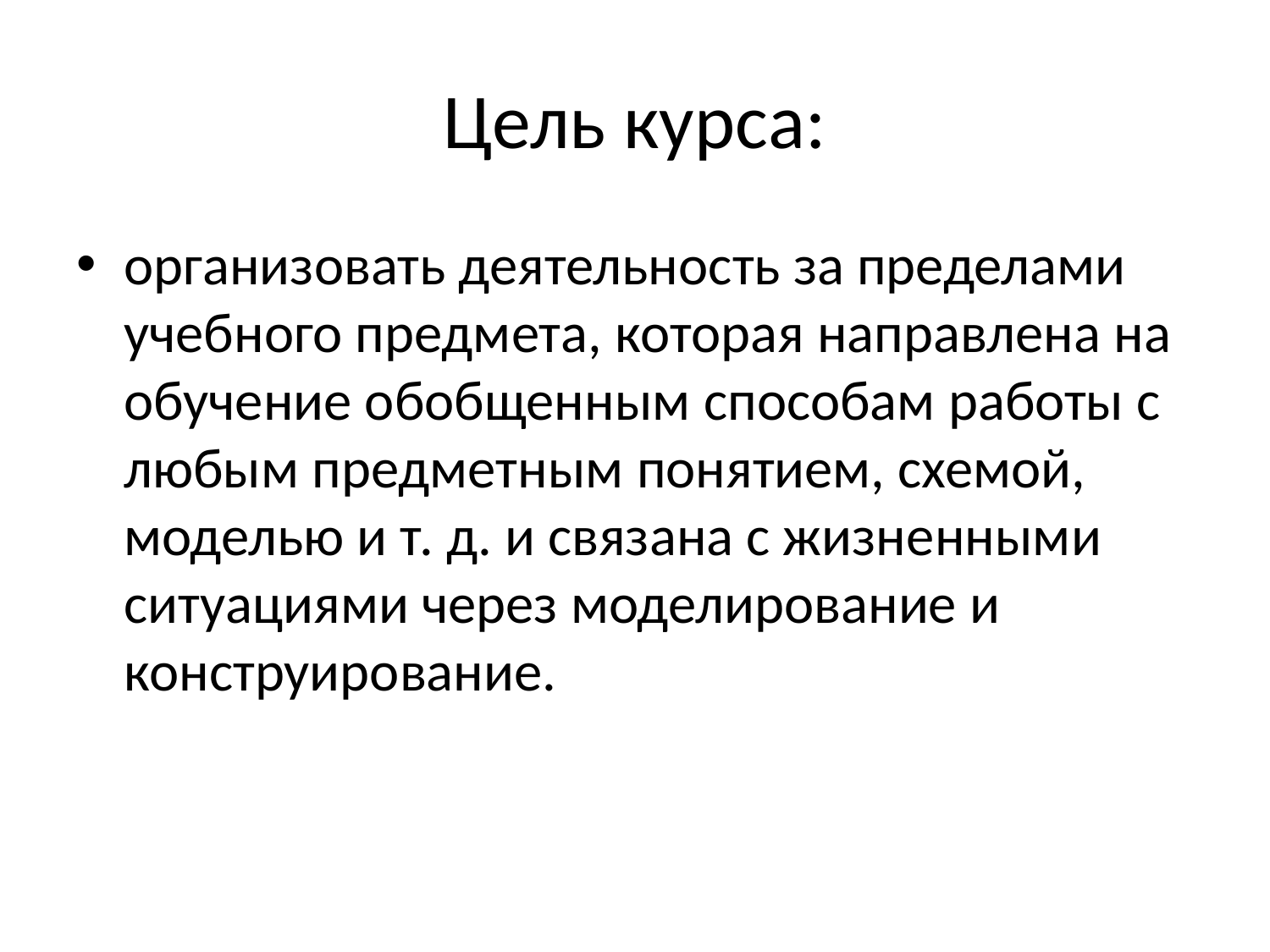

# Цель курса:
организовать деятельность за пределами учебного предмета, которая направлена на обучение обобщенным способам работы с любым предметным понятием, схемой, моделью и т. д. и связана с жизненными ситуациями через моделирование и конструирование.